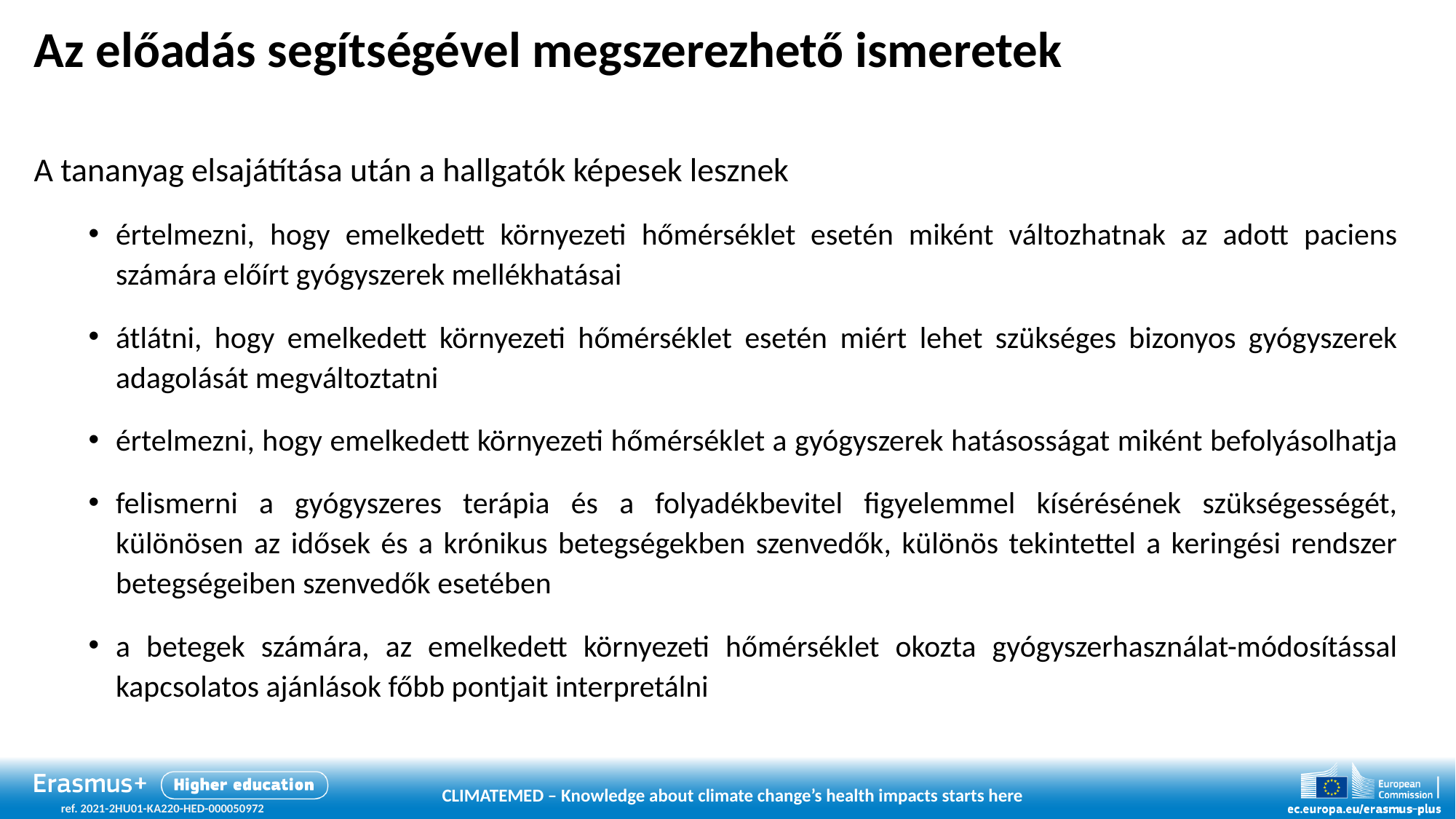

# Az előadás segítségével megszerezhető ismeretek
A tananyag elsajátítása után a hallgatók képesek lesznek
értelmezni, hogy emelkedett környezeti hőmérséklet esetén miként változhatnak az adott paciens számára előírt gyógyszerek mellékhatásai
átlátni, hogy emelkedett környezeti hőmérséklet esetén miért lehet szükséges bizonyos gyógyszerek adagolását megváltoztatni
értelmezni, hogy emelkedett környezeti hőmérséklet a gyógyszerek hatásosságat miként befolyásolhatja
felismerni a gyógyszeres terápia és a folyadékbevitel figyelemmel kísérésének szükségességét, különösen az idősek és a krónikus betegségekben szenvedők, különös tekintettel a keringési rendszer betegségeiben szenvedők esetében
a betegek számára, az emelkedett környezeti hőmérséklet okozta gyógyszerhasználat-módosítással kapcsolatos ajánlások főbb pontjait interpretálni